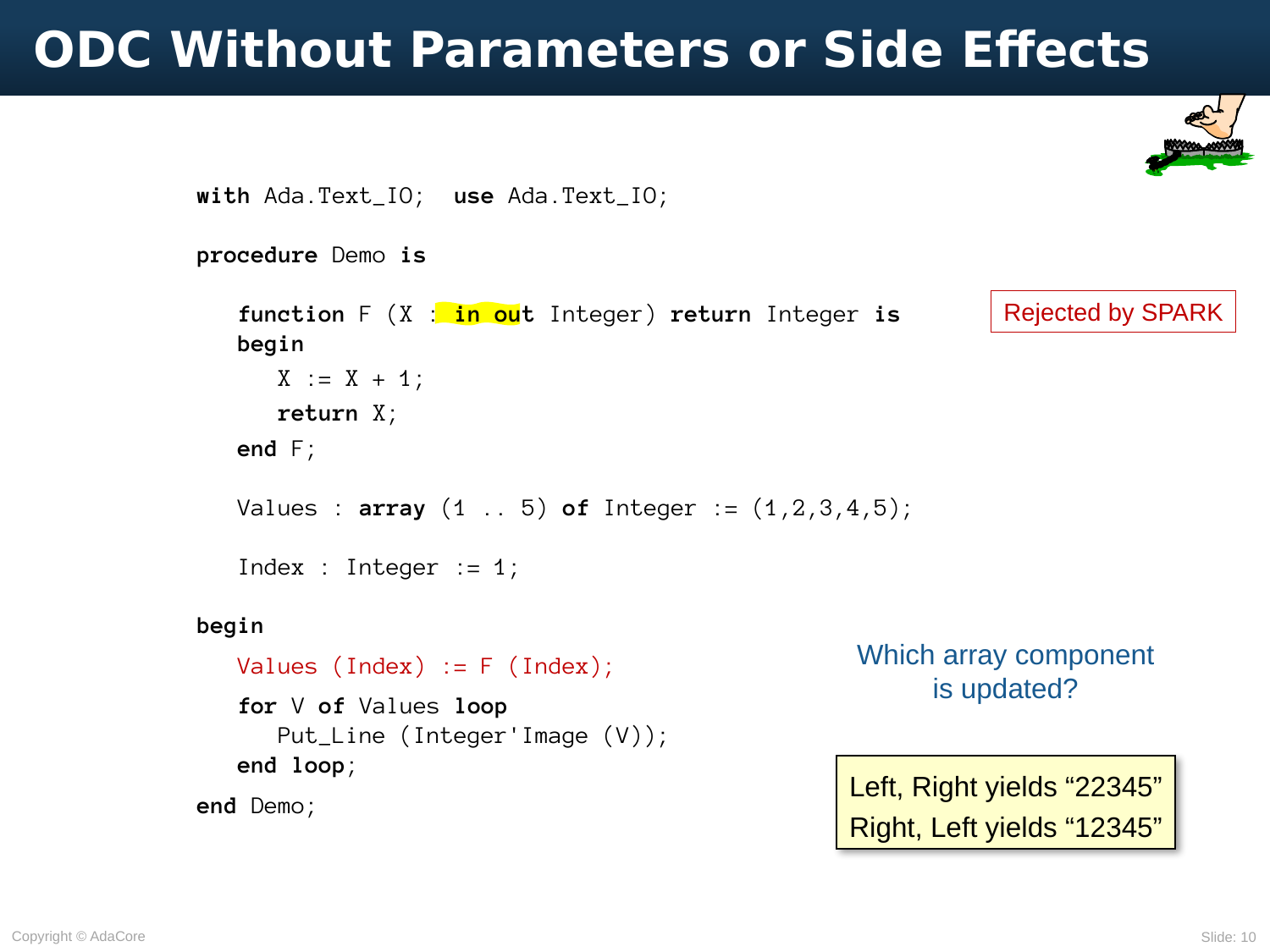

# ODC Without Parameters or Side Effects

with Ada.Text_IO;  use Ada.Text_IO;

procedure Demo is

   function F (X : in out Integer) return Integer is
   begin
      X := X + 1;
      return X;
   end F;

   Values : array (1 .. 5) of Integer := (1,2,3,4,5);

   Index : Integer := 1;

begin
   Values (Index) := F (Index);
   for V of Values loop
      Put_Line (Integer'Image (V));
   end loop;
end Demo;

Rejected by SPARK
Which array component is updated?
Left, Right yields “22345”
Right, Left yields “12345”